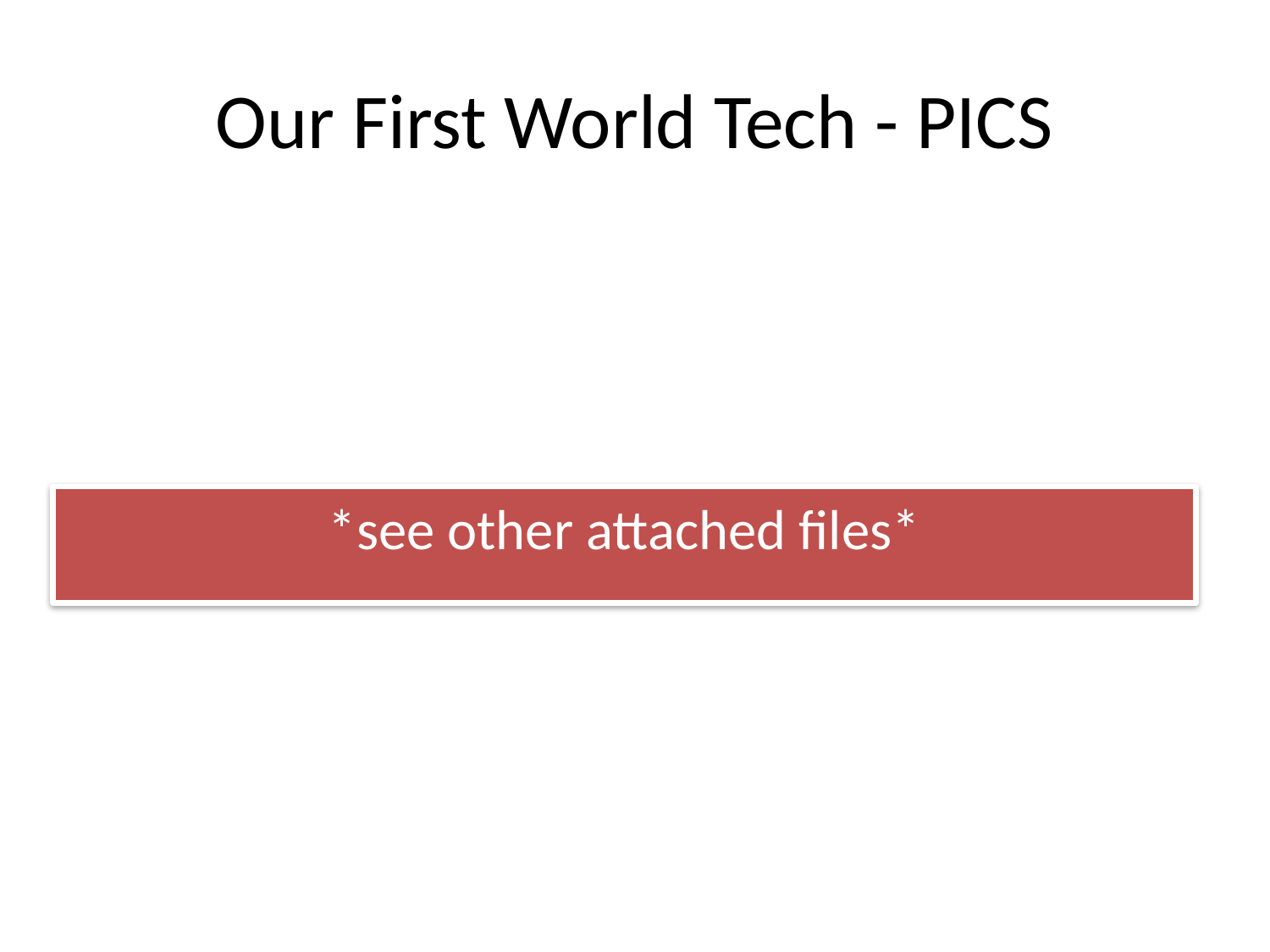

# Our First World Tech - PICS
*see other attached files*